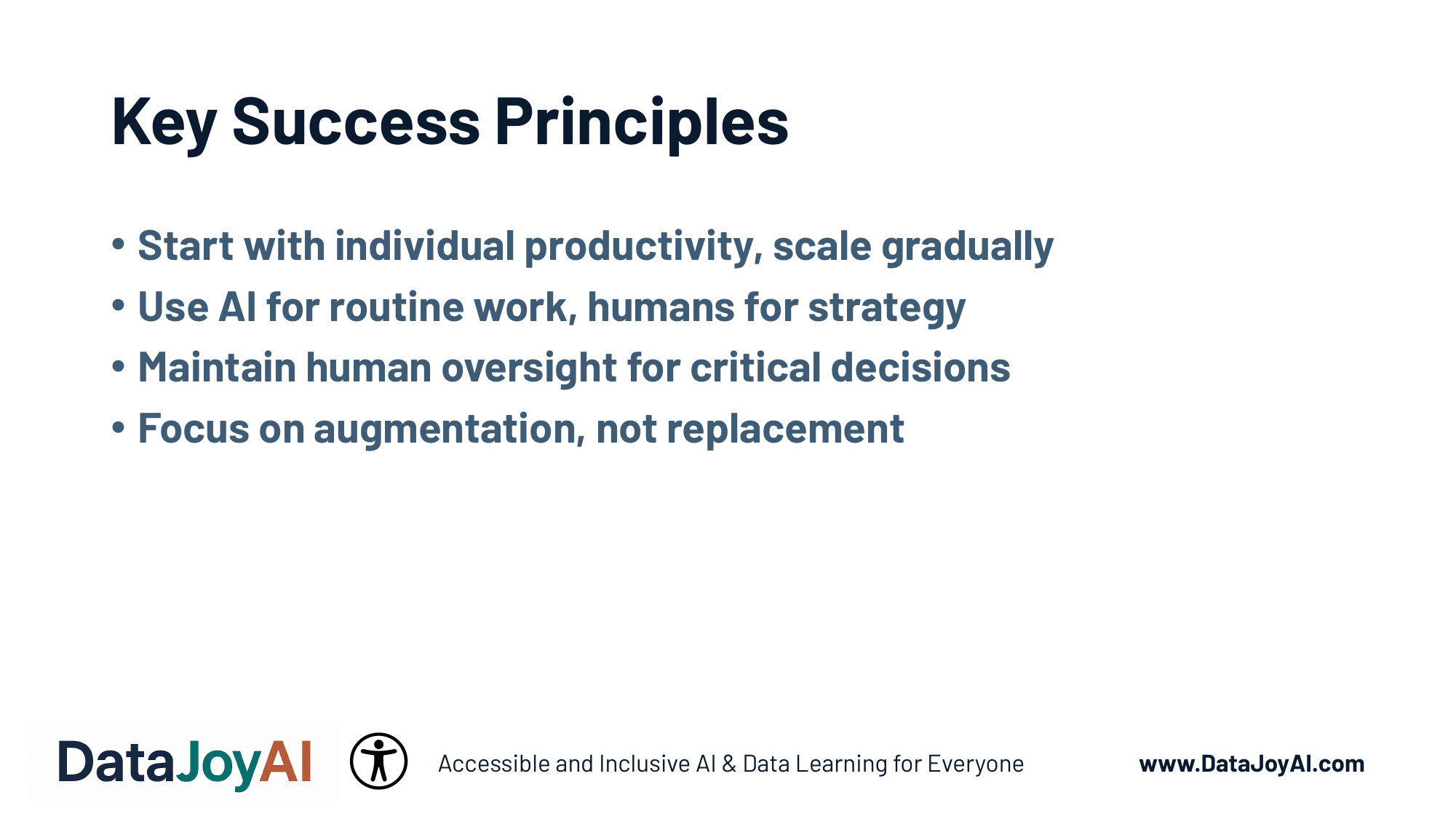

# Key Success Principles
Start with individual productivity, scale gradually
Use AI for routine work, humans for strategy
Maintain human oversight for critical decisions
Focus on augmentation, not replacement